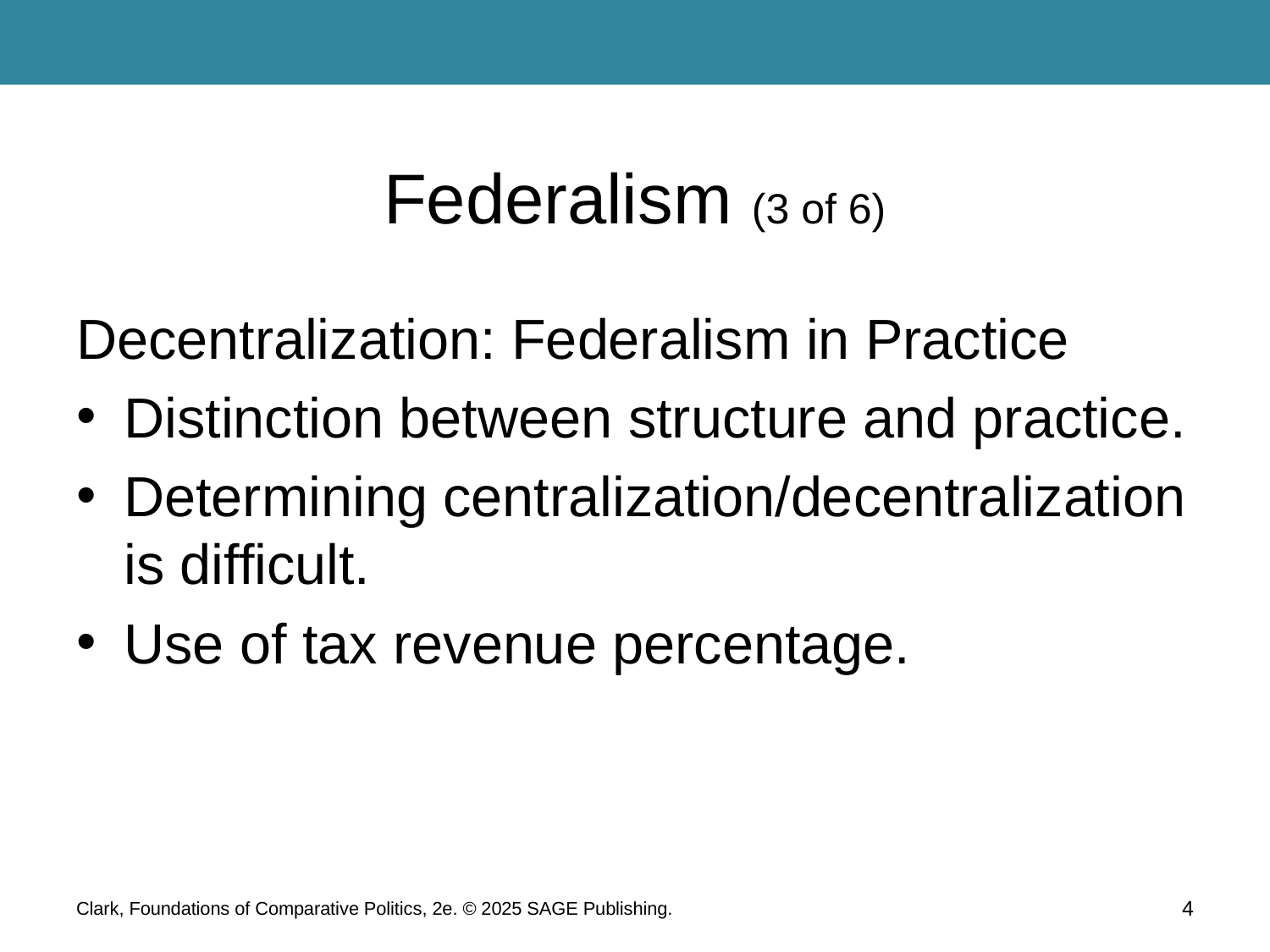

# Federalism (3 of 6)
Decentralization: Federalism in Practice
Distinction between structure and practice.
Determining centralization/decentralization is difficult.
Use of tax revenue percentage.
Clark, Foundations of Comparative Politics, 2e. © 2025 SAGE Publishing.
4